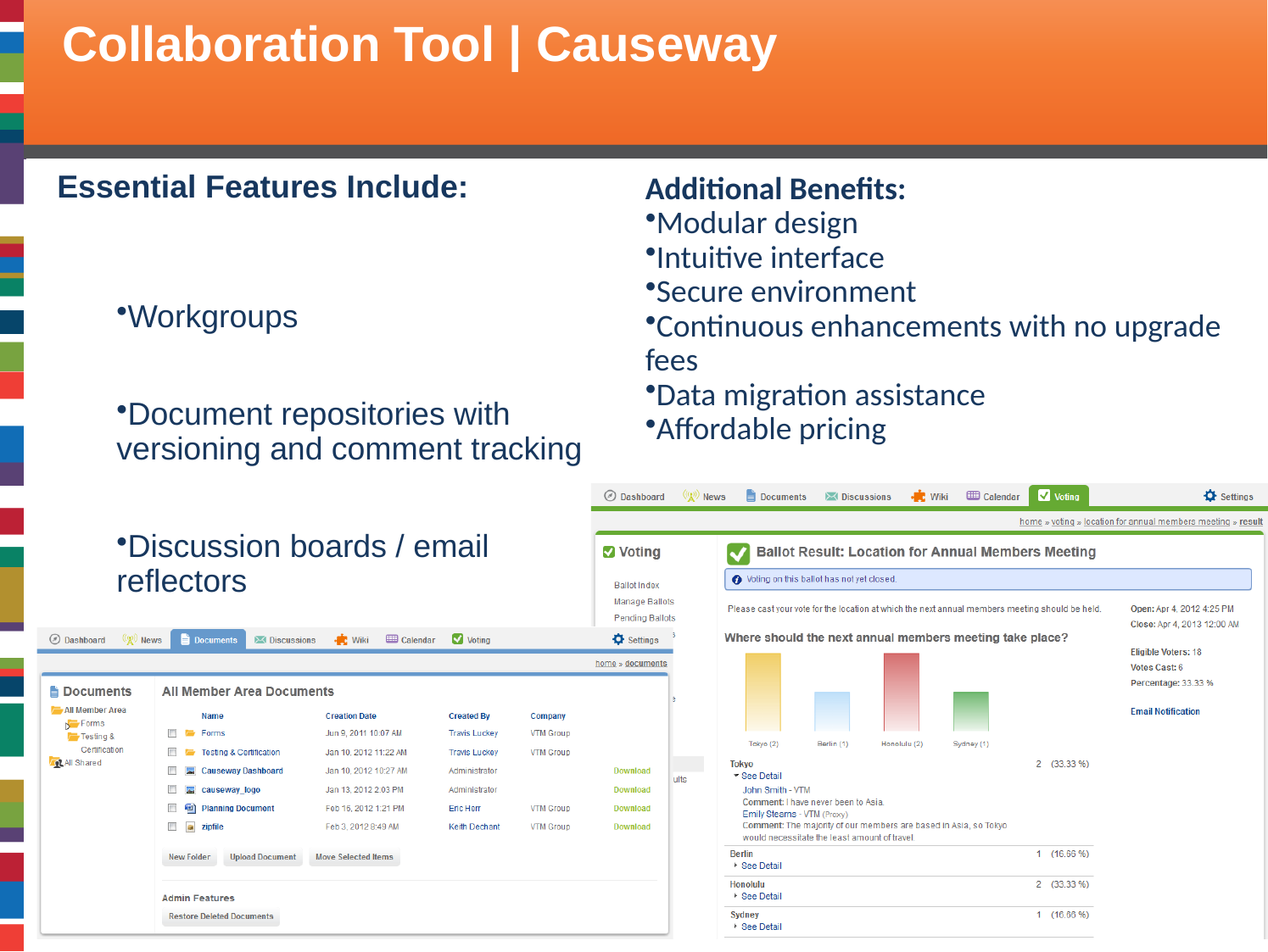

# Collaboration Tool | Causeway
Essential Features Include:
Workgroups
Document repositories with versioning and comment tracking
Discussion boards / email reflectors
Balloting and voting
Task Tracking
News and announcements
Shared calendaring
Collaborative wikis

Additional Benefits:
Modular design
Intuitive interface
Secure environment
Continuous enhancements with no upgrade fees
Data migration assistance
Affordable pricing